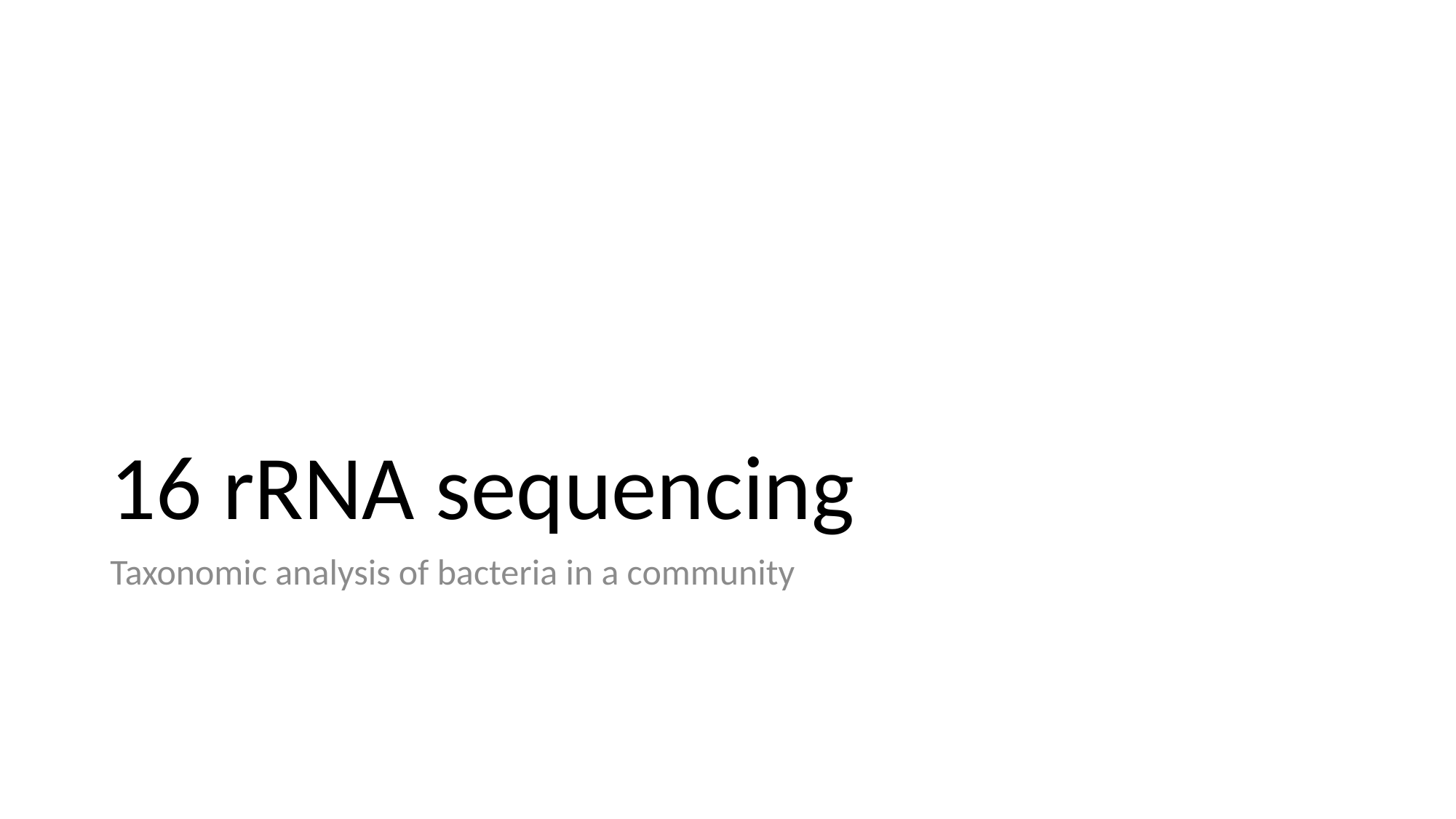

# 16 rRNA sequencing
Taxonomic analysis of bacteria in a community